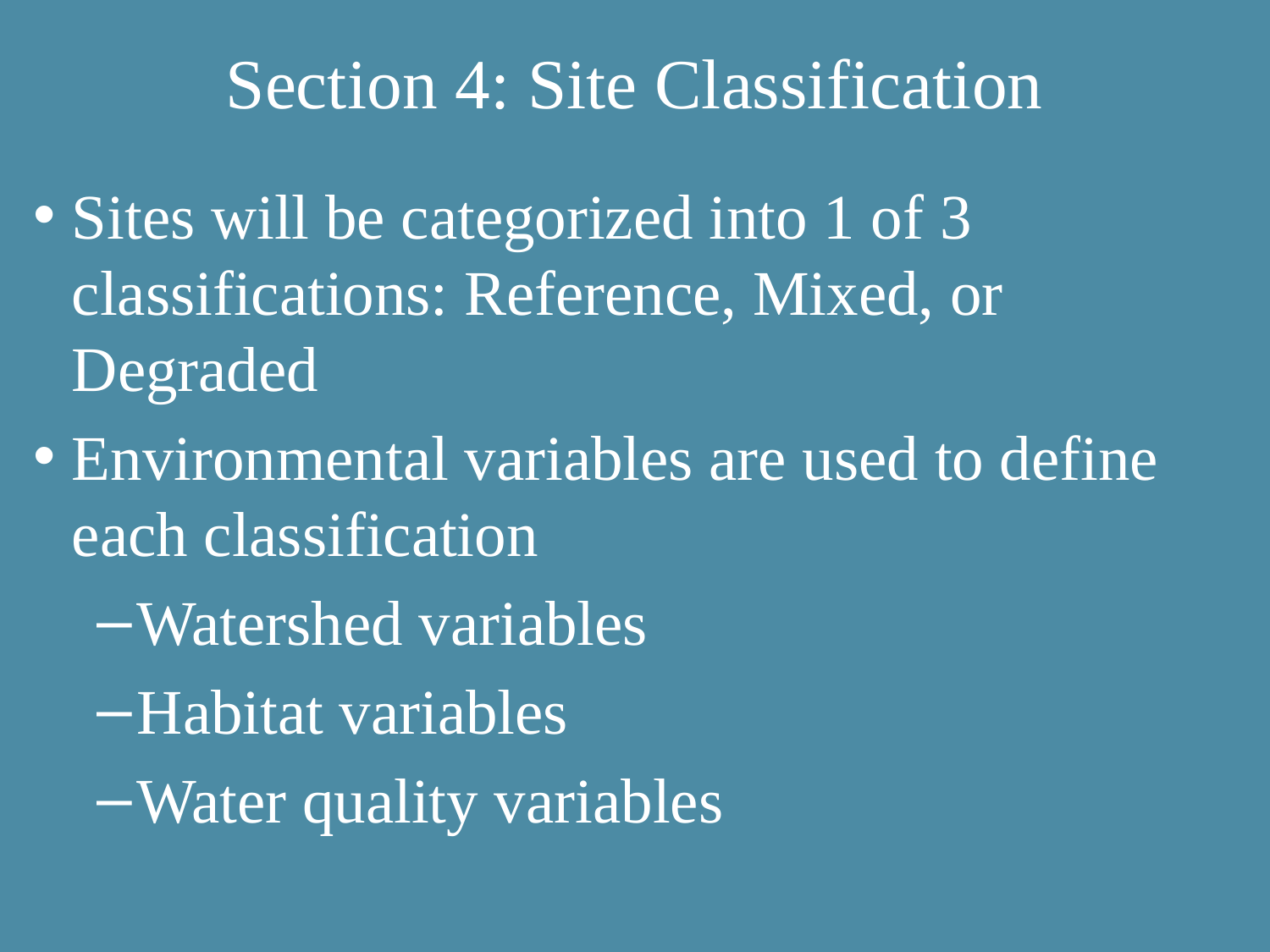

# Section 4: Site Classification
Sites will be categorized into 1 of 3 classifications: Reference, Mixed, or Degraded
Environmental variables are used to define each classification
Watershed variables
Habitat variables
Water quality variables